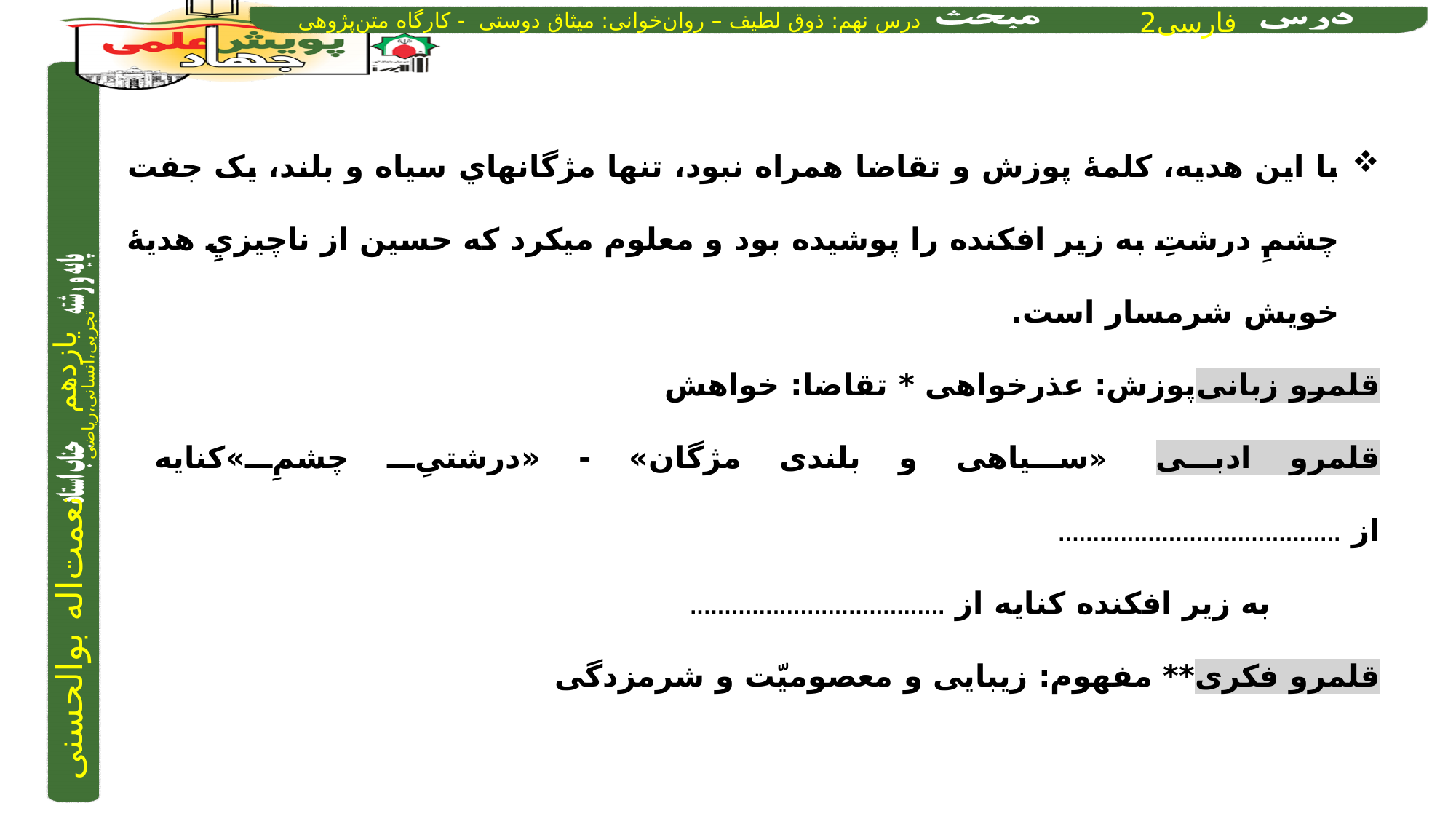

با اين هديه، كلمۀ پوزش و تقاضا همراه نبود، تنها مژگان­هاي سیاه و بلند، يک جفت چشمِ درشتِ به­ زير افكنده را پوشیده بود و معلوم مي­كرد كه حسین از ناچیزيِ هديۀ خويش شرمسار است.
قلمرو زبانی	پوزش: عذرخواهی * تقاضا: خواهش
قلمرو ادبی		«سیاهی و بلندی مژگان»­ - «درشتیِ چشمِ»کنایه از .........................................
		به زیر افکنده کنایه از .....................................
قلمرو فکری	** مفهوم: زیبایی و معصومیّت و شرم­زدگی